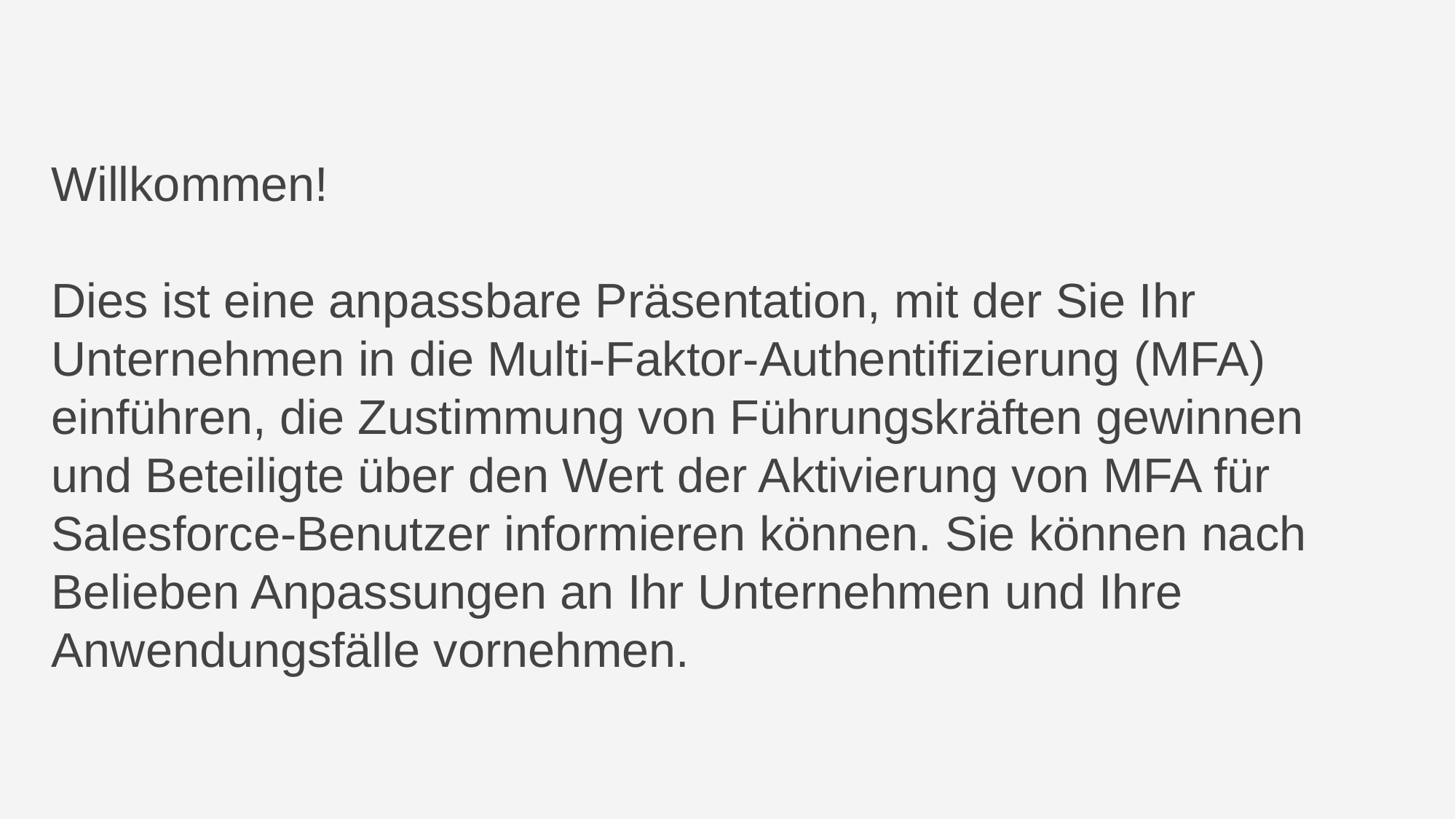

Willkommen!

Dies ist eine anpassbare Präsentation, mit der Sie Ihr Unternehmen in die Multi-Faktor-Authentifizierung (MFA) einführen, die Zustimmung von Führungskräften gewinnen und Beteiligte über den Wert der Aktivierung von MFA für Salesforce-Benutzer informieren können. Sie können nach Belieben Anpassungen an Ihr Unternehmen und Ihre Anwendungsfälle vornehmen.